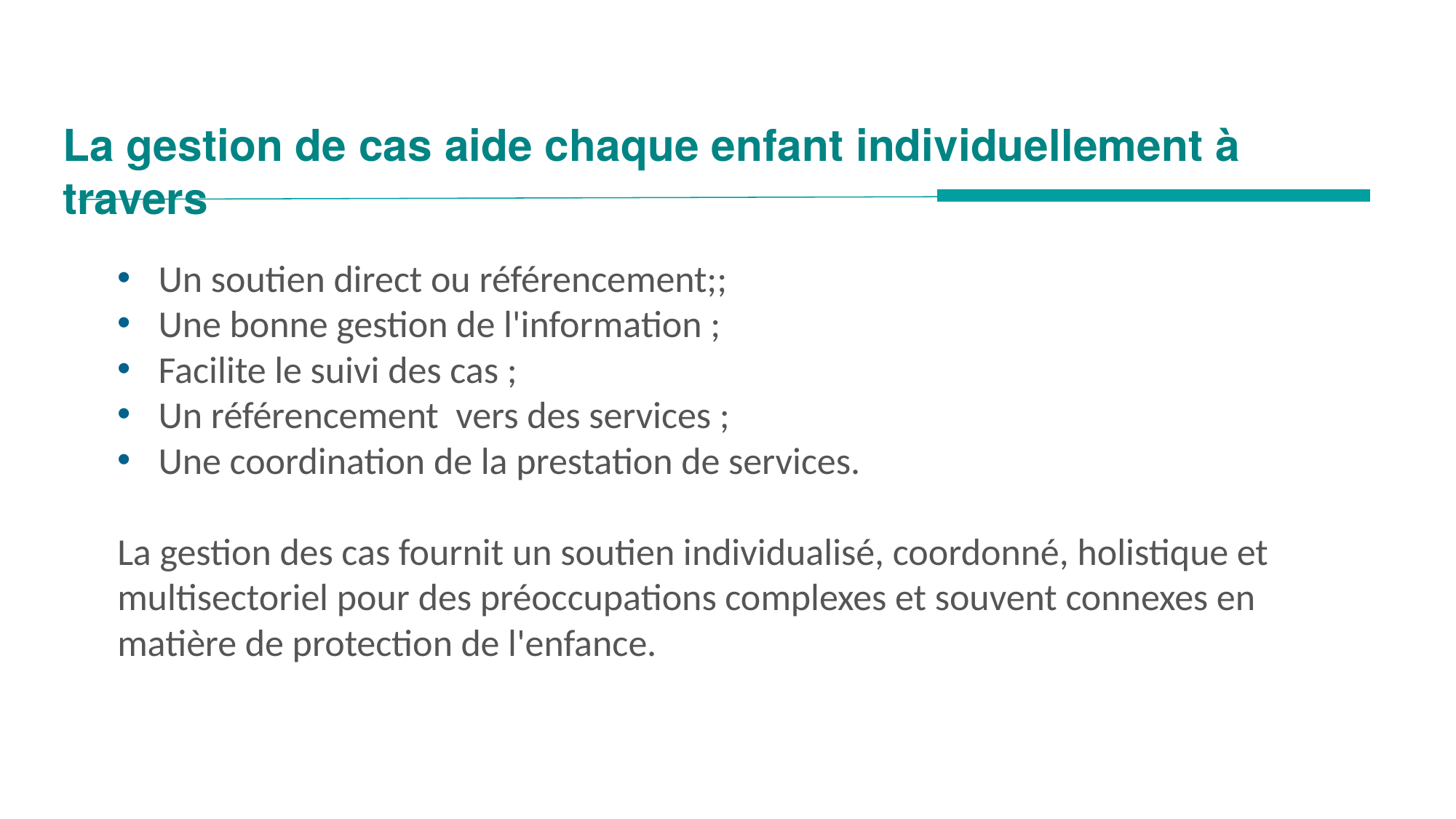

La gestion de cas aide chaque enfant individuellement à travers
Un soutien direct ou référencement;;
Une bonne gestion de l'information ;
Facilite le suivi des cas ;
Un référencement  vers des services ;
Une coordination de la prestation de services.

La gestion des cas fournit un soutien individualisé, coordonné, holistique et multisectoriel pour des préoccupations complexes et souvent connexes en matière de protection de l'enfance.